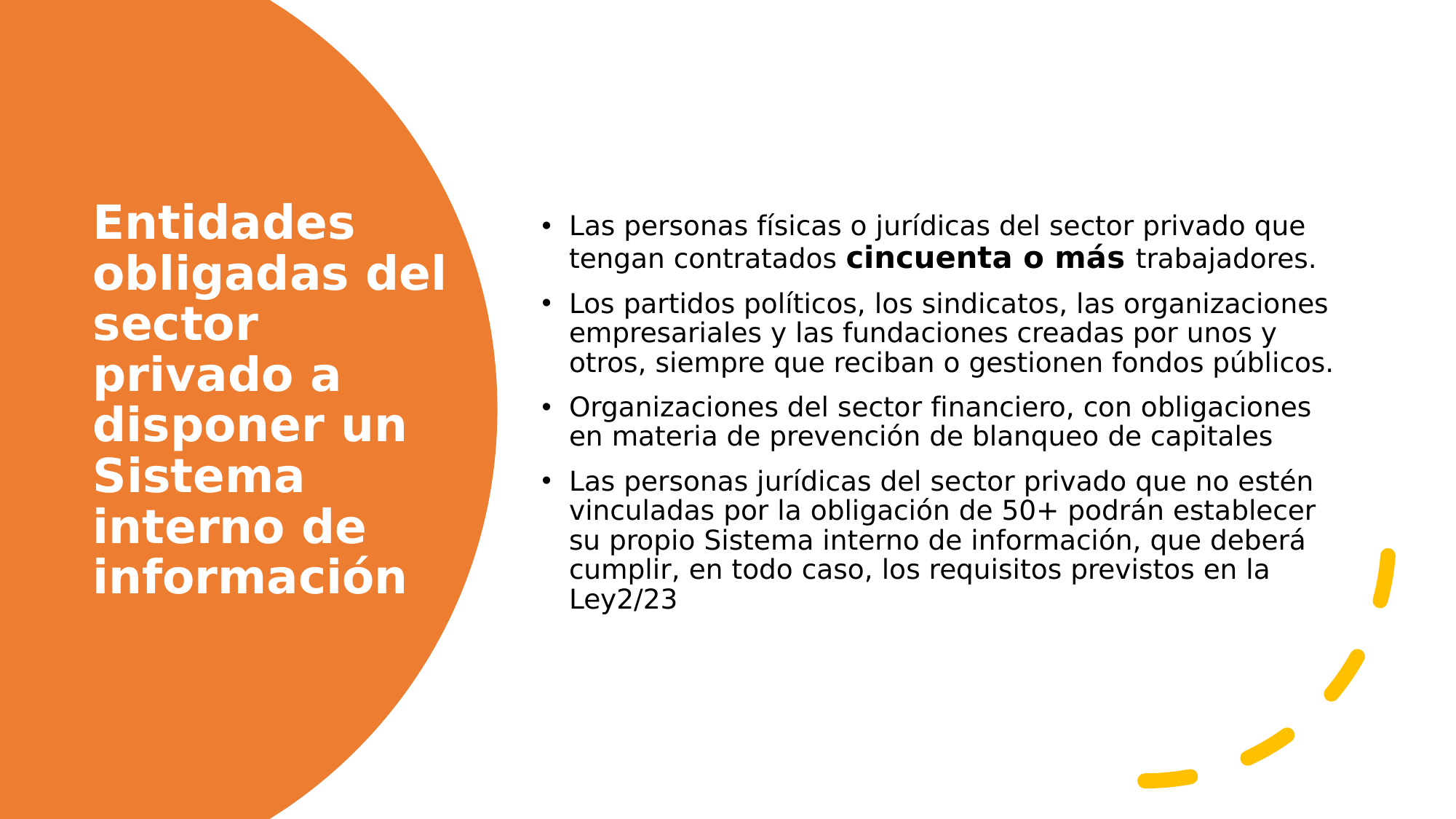

Las personas físicas o jurídicas del sector privado que tengan contratados cincuenta o más trabajadores.
Los partidos políticos, los sindicatos, las organizaciones empresariales y las fundaciones creadas por unos y otros, siempre que reciban o gestionen fondos públicos.
Organizaciones del sector financiero, con obligaciones en materia de prevención de blanqueo de capitales
Las personas jurídicas del sector privado que no estén vinculadas por la obligación de 50+ podrán establecer su propio Sistema interno de información, que deberá cumplir, en todo caso, los requisitos previstos en la Ley2/23
# Entidades obligadas del sector privado a disponer un Sistema interno de información